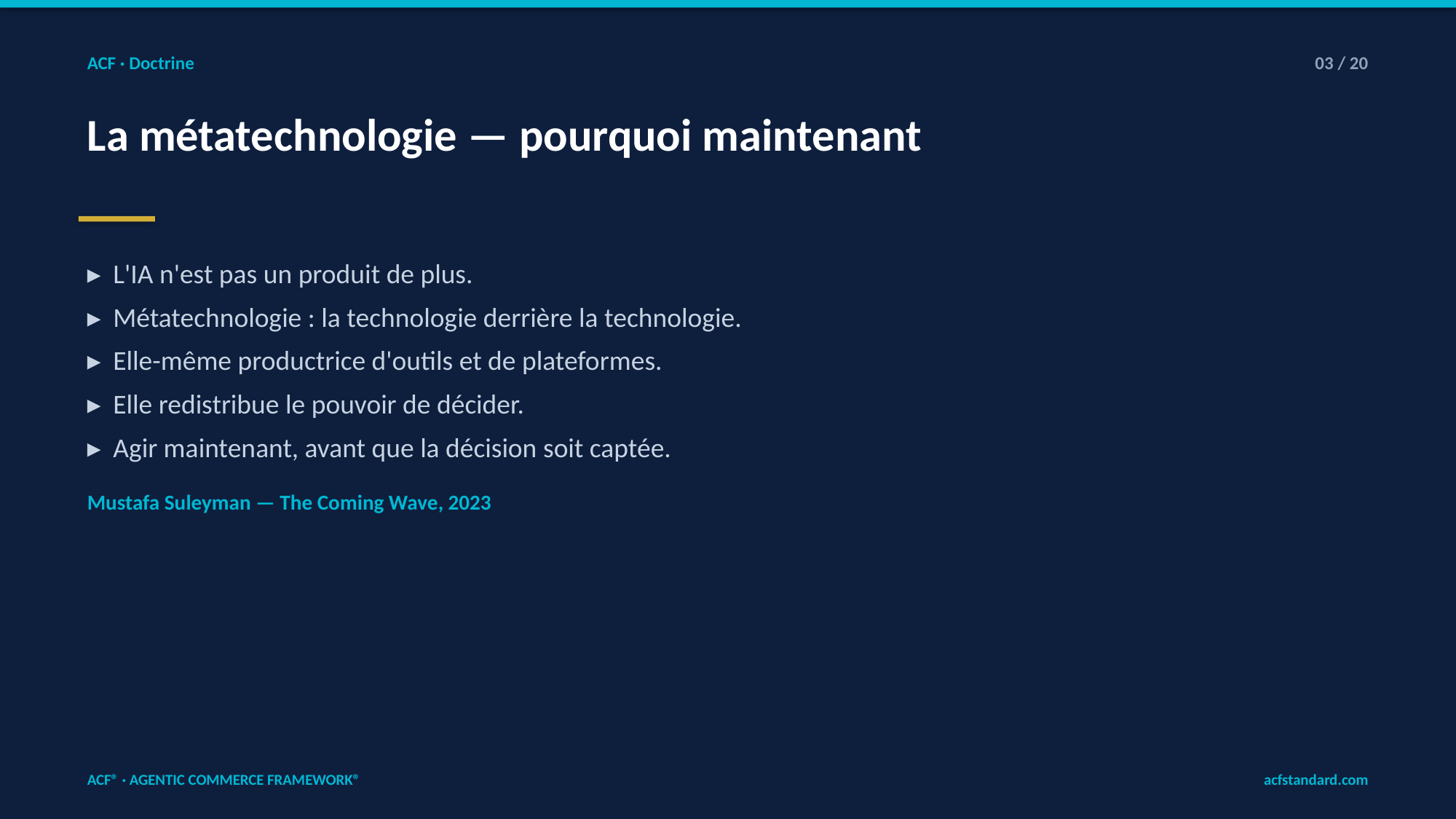

ACF · Doctrine
03 / 20
La métatechnologie — pourquoi maintenant

▸  L'IA n'est pas un produit de plus.
▸  Métatechnologie : la technologie derrière la technologie.
▸  Elle-même productrice d'outils et de plateformes.
▸  Elle redistribue le pouvoir de décider.
▸  Agir maintenant, avant que la décision soit captée.
Mustafa Suleyman — The Coming Wave, 2023
ACF® · AGENTIC COMMERCE FRAMEWORK®
acfstandard.com